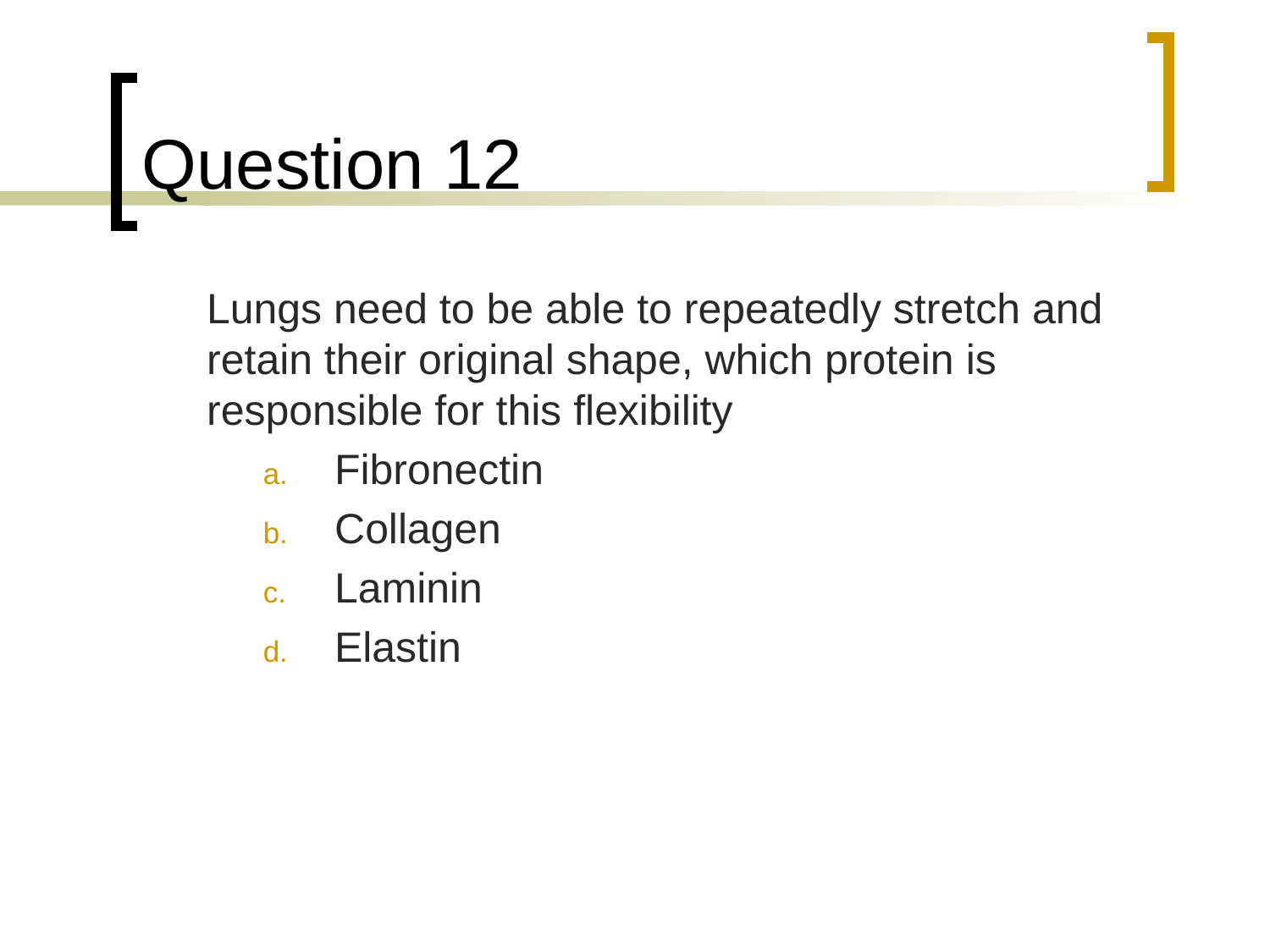

# Question 12
	Lungs need to be able to repeatedly stretch and retain their original shape, which protein is responsible for this flexibility
Fibronectin
Collagen
Laminin
Elastin